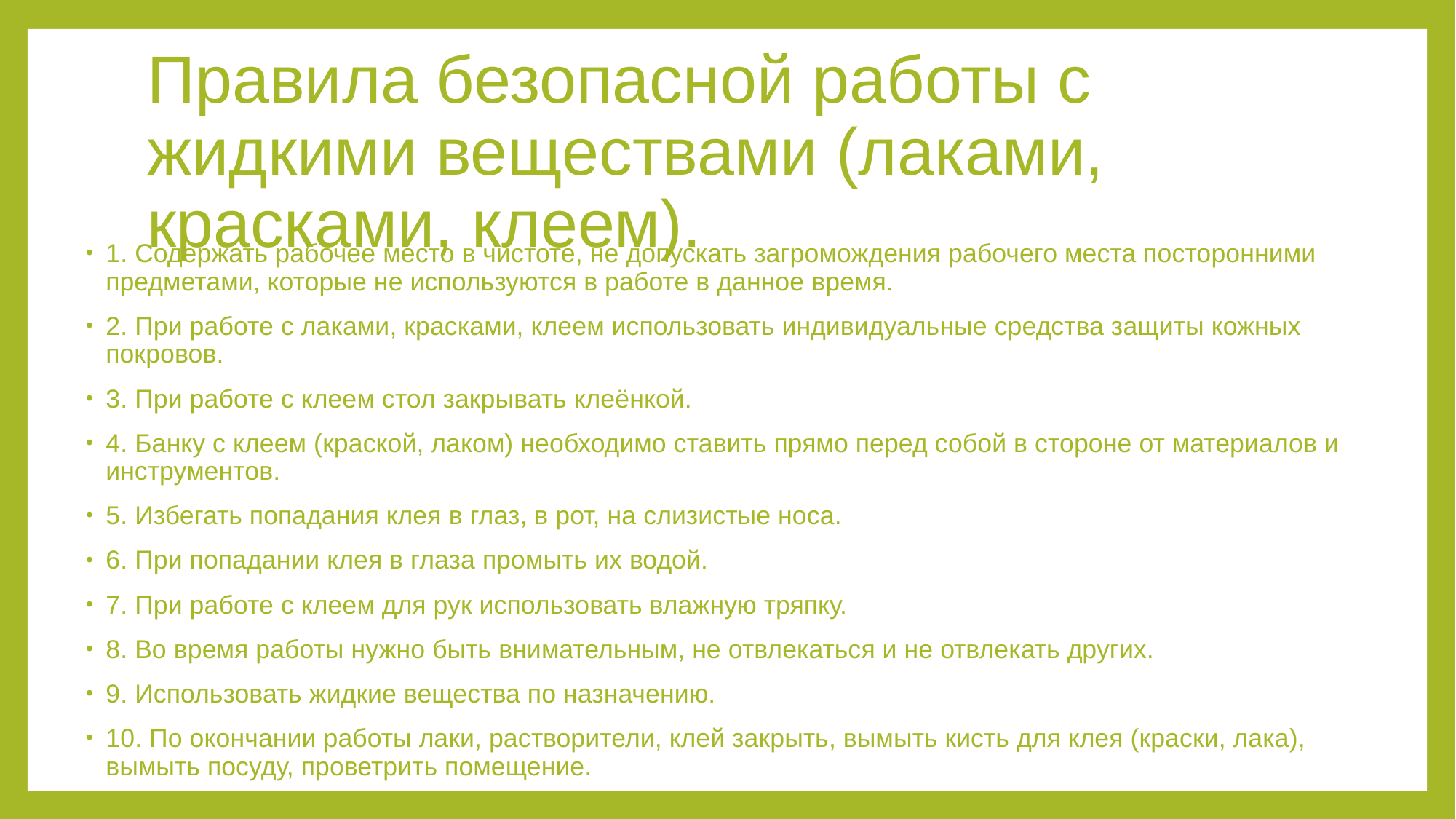

# Правила безопасной работы с жидкими веществами (лаками, красками, клеем).
1. Содержать рабочее место в чистоте, не допускать загромождения рабочего места посторонними предметами, которые не используются в работе в данное время.
2. При работе с лаками, красками, клеем использовать индивидуальные средства защиты кожных покровов.
3. При работе с клеем стол закрывать клеёнкой.
4. Банку с клеем (краской, лаком) необходимо ставить прямо перед собой в стороне от материалов и инструментов.
5. Избегать попадания клея в глаз, в рот, на слизистые носа.
6. При попадании клея в глаза промыть их водой.
7. При работе с клеем для рук использовать влажную тряпку.
8. Во время работы нужно быть внимательным, не отвлекаться и не отвлекать других.
9. Использовать жидкие вещества по назначению.
10. По окончании работы лаки, растворители, клей закрыть, вымыть кисть для клея (краски, лака), вымыть посуду, проветрить помещение.